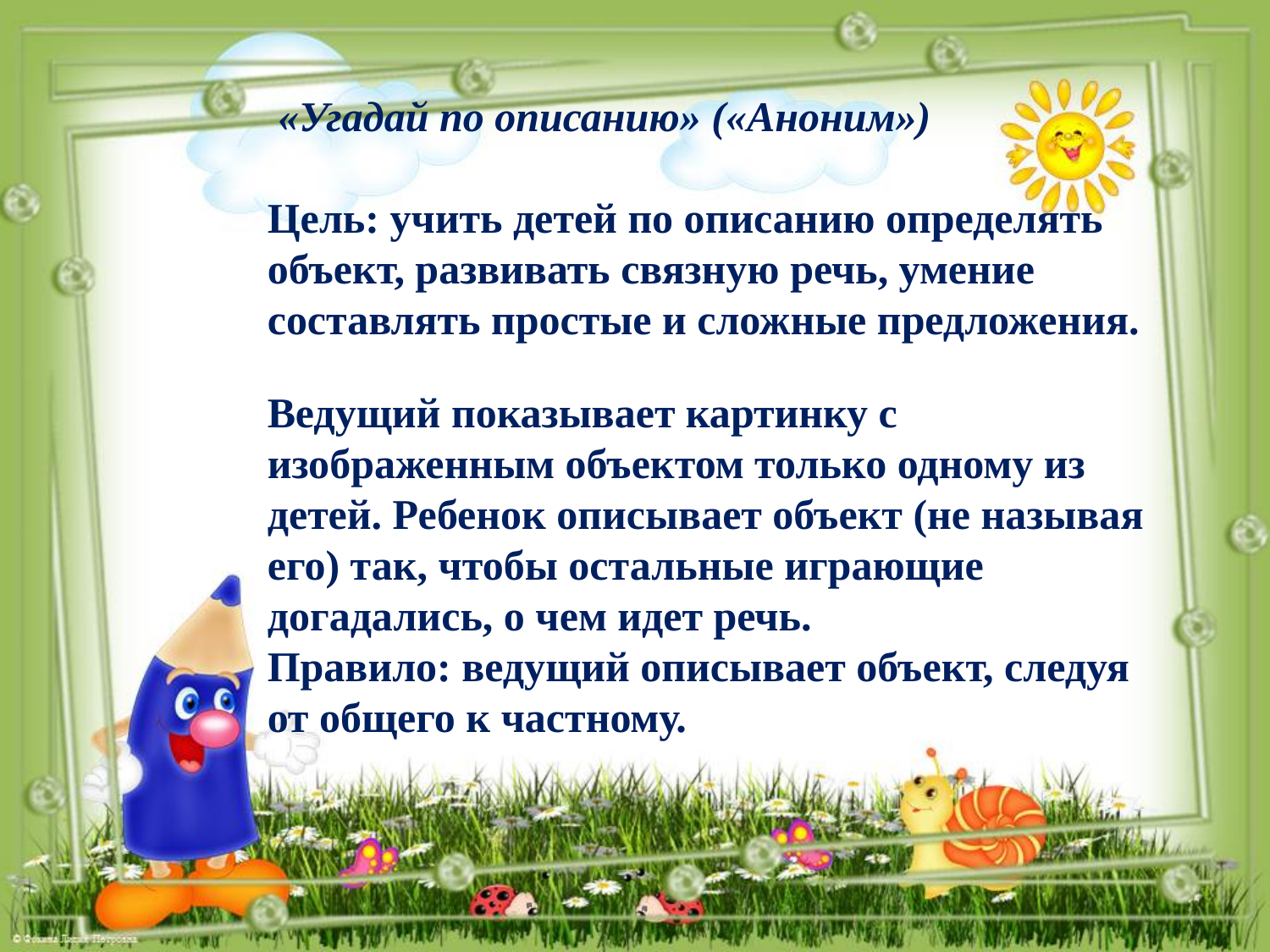

«Угадай по описанию» («Аноним»)
Цель: учить детей по описанию определять объект, развивать связную речь, умение составлять простые и сложные предложения.
Ведущий показывает картинку с изображенным объектом только одному из детей. Ребенок описывает объект (не называя его) так, чтобы остальные играющие догадались, о чем идет речь.
Правило: ведущий описывает объект, следуя от общего к частному.